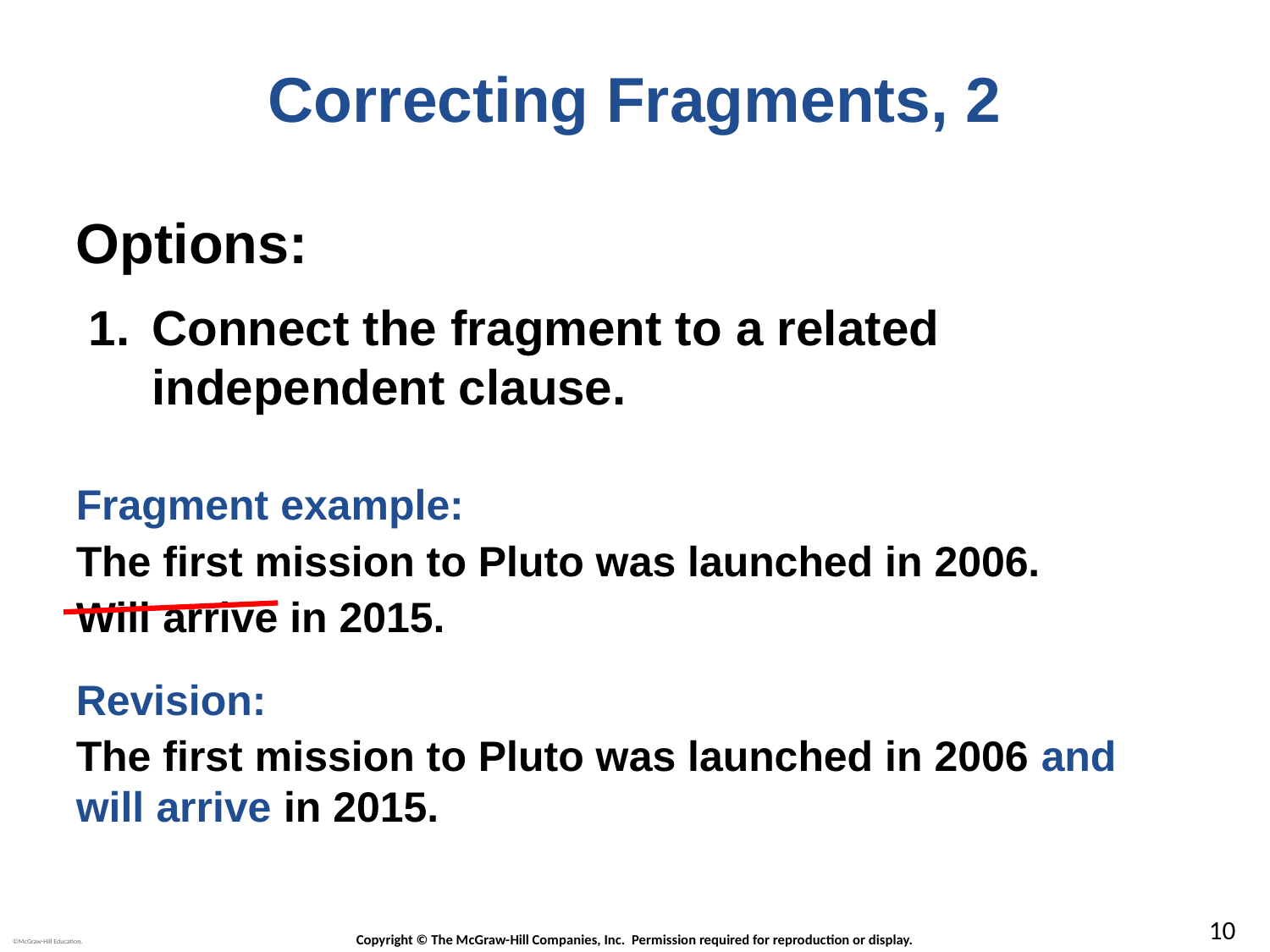

# Correcting Fragments, 2
Options:
Connect the fragment to a related independent clause.
Fragment example:
The first mission to Pluto was launched in 2006.
Will arrive in 2015.
Revision:
The first mission to Pluto was launched in 2006 and will arrive in 2015.